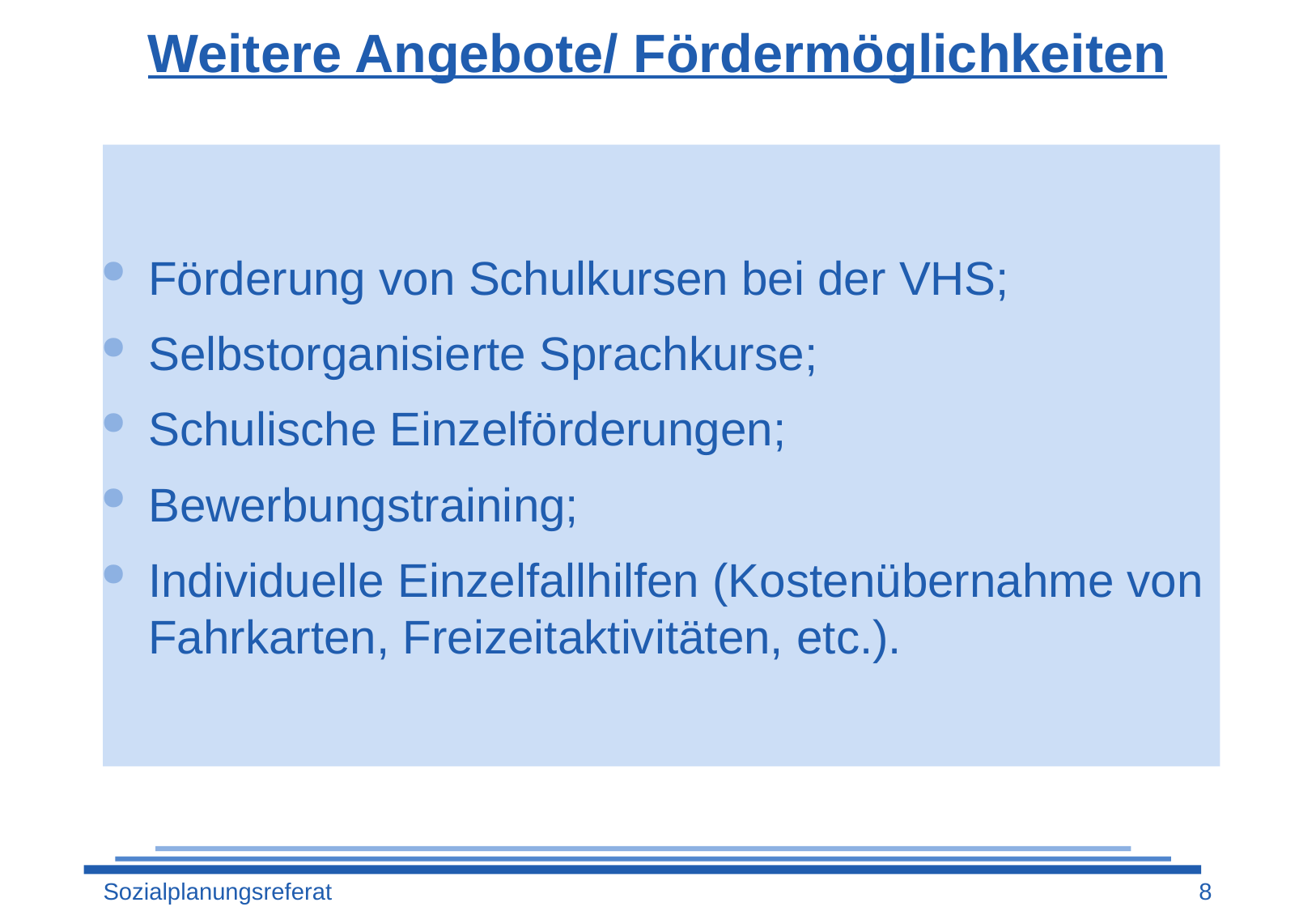

# Weitere Angebote/ Fördermöglichkeiten
Förderung von Schulkursen bei der VHS;
Selbstorganisierte Sprachkurse;
Schulische Einzelförderungen;
Bewerbungstraining;
Individuelle Einzelfallhilfen (Kostenübernahme von Fahrkarten, Freizeitaktivitäten, etc.).
Sozialplanungsreferat

8